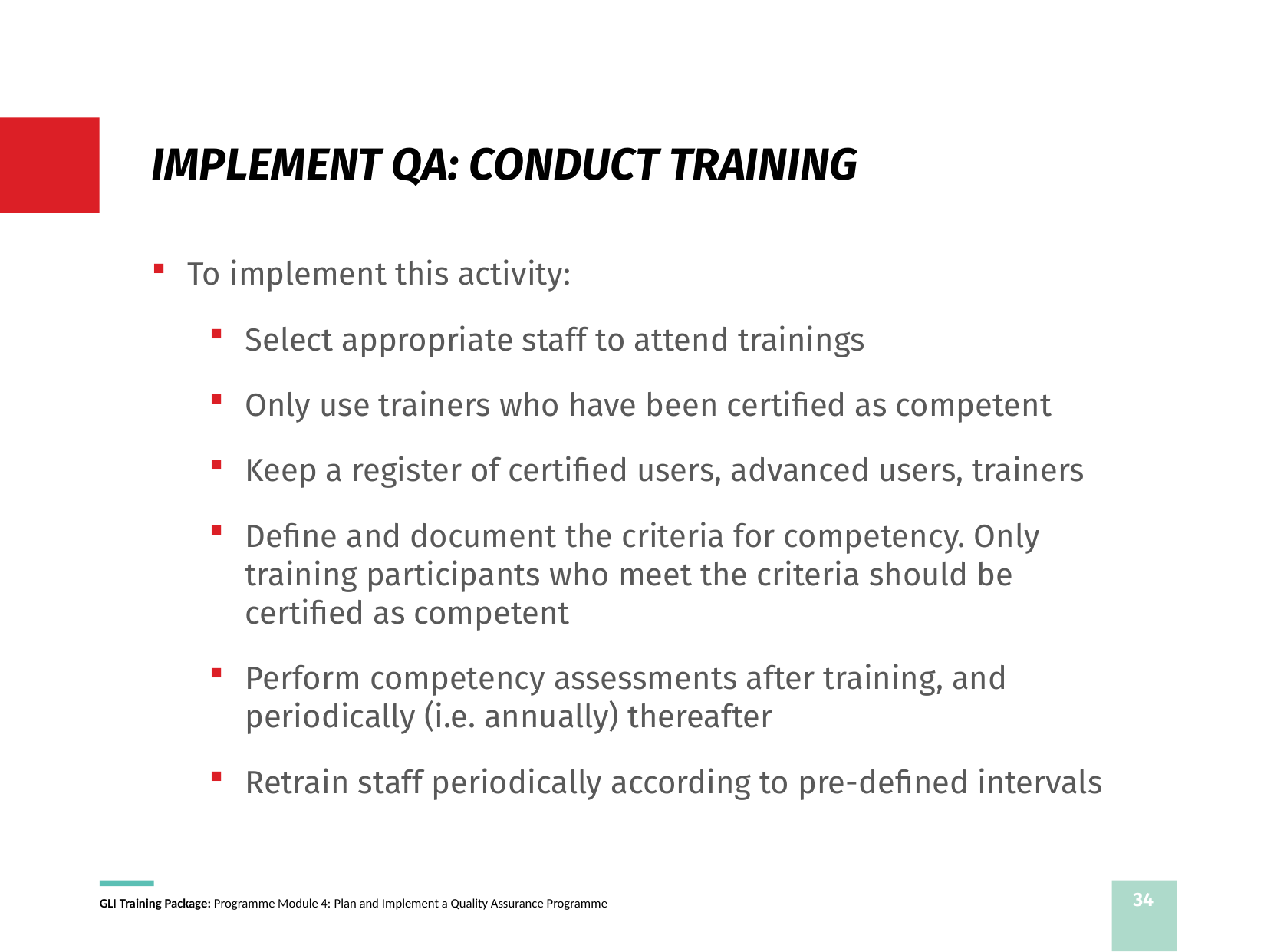

# IMPLEMENT QA: CONDUCT TRAINING
To implement this activity:
Select appropriate staff to attend trainings
Only use trainers who have been certified as competent
Keep a register of certified users, advanced users, trainers
Define and document the criteria for competency. Only training participants who meet the criteria should be certified as competent
Perform competency assessments after training, and periodically (i.e. annually) thereafter
Retrain staff periodically according to pre-defined intervals